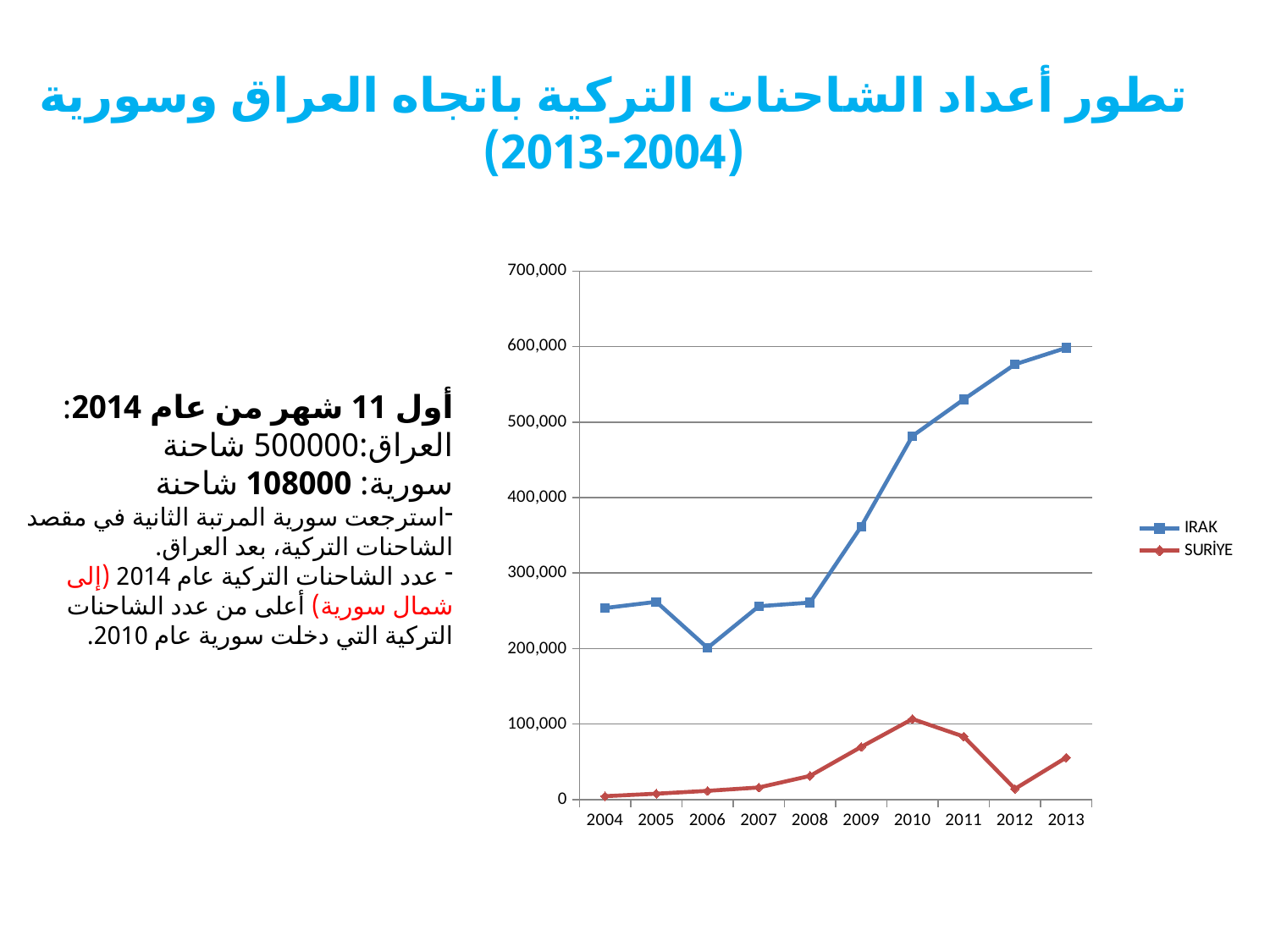

# تطور أعداد الشاحنات التركية باتجاه العراق وسورية (2004-2013)

### Chart

| Category | IRAK | SURİYE |
|---|---|---|
| 2004 | 253764.0 | 4573.0 |
| 2005 | 261984.0 | 7915.0 |
| 2006 | 200947.0 | 11692.0 |
| 2007 | 256126.0 | 16146.0 |
| 2008 | 260951.0 | 31461.0 |
| 2009 | 361724.8698274069 | 69826.6739446872 |
| 2010 | 481652.0 | 106750.0 |
| 2011 | 530053.0 | 83519.0 |
| 2012 | 576485.0 | 14266.0 |
| 2013 | 598327.0 | 55729.0 |
أول 11 شهر من عام 2014:
العراق:	500000 شاحنة
سورية: 	108000 شاحنة
استرجعت سورية المرتبة الثانية في مقصد الشاحنات التركية، بعد العراق.
 عدد الشاحنات التركية عام 2014 (إلى شمال سورية) أعلى من عدد الشاحنات التركية التي دخلت سورية عام 2010.